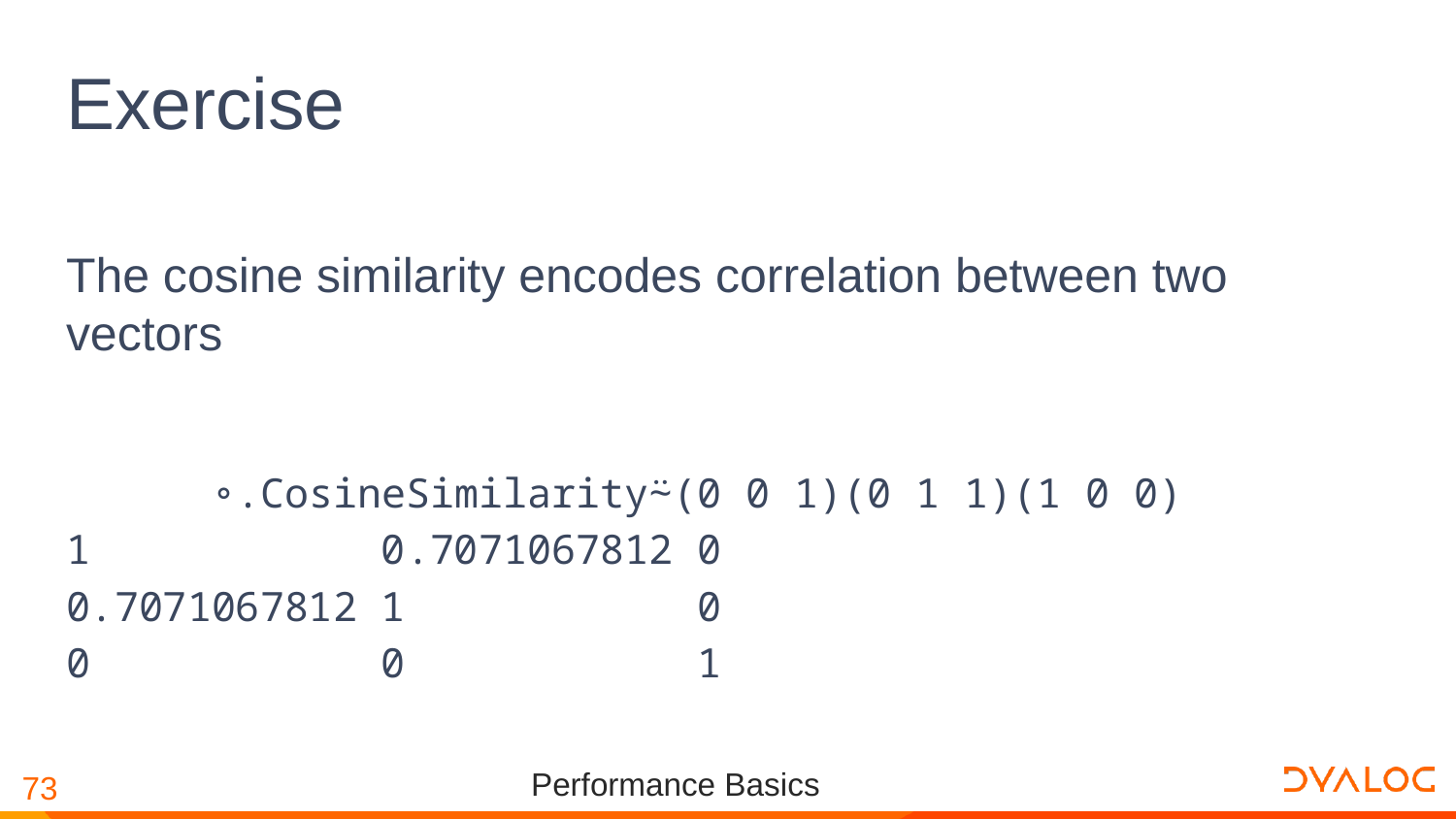

# Exercise
The cosine similarity encodes correlation between two vectors

      ∘.CosineSimilarity⍨(0 0 1)(0 1 1)(1 0 0)
1            0.7071067812 0
0.7071067812 1            0
0            0            1